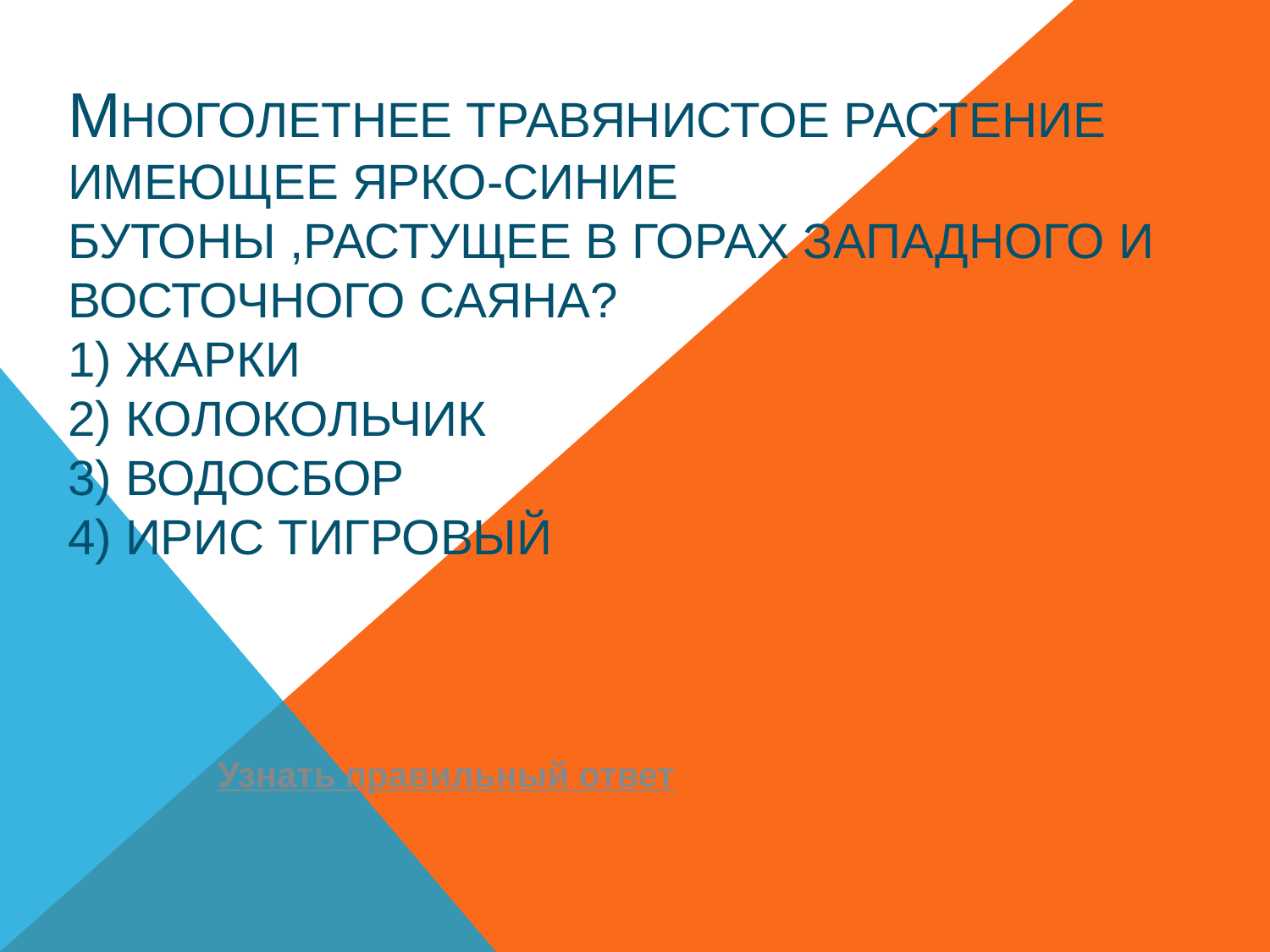

# Многолетнее травянистое растение имеющее ярко-синие бутоны ,растущее в горах западного и восточного саяна? 1) жарки 2) колокольчик 3) водосбор 4) ирис тигровый
Узнать правильный ответ